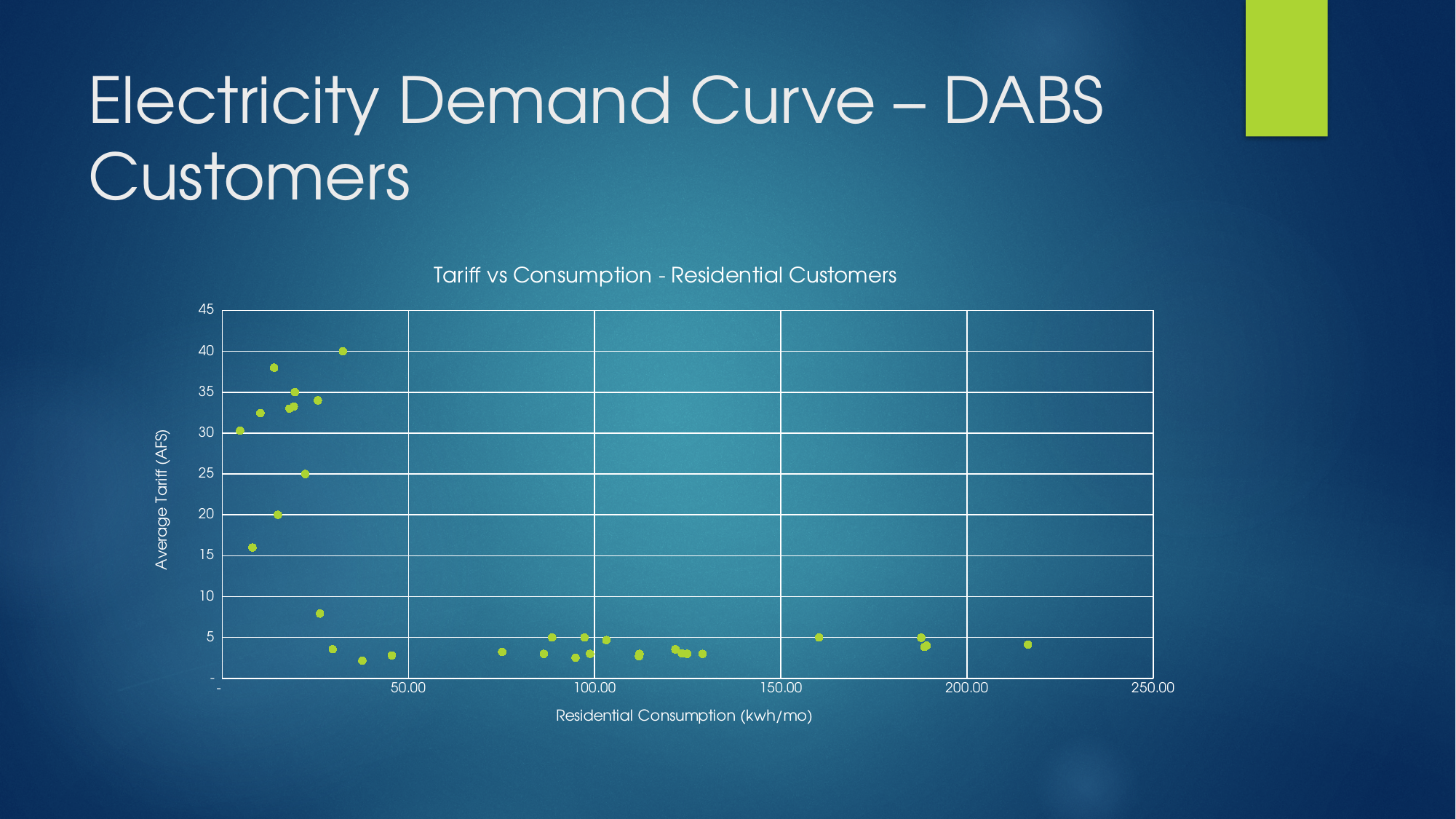

# Electricity Demand Curve – DABS Customers

### Chart:

| Category | Tariff vs Consumption - Residential Customers |
|---|---|